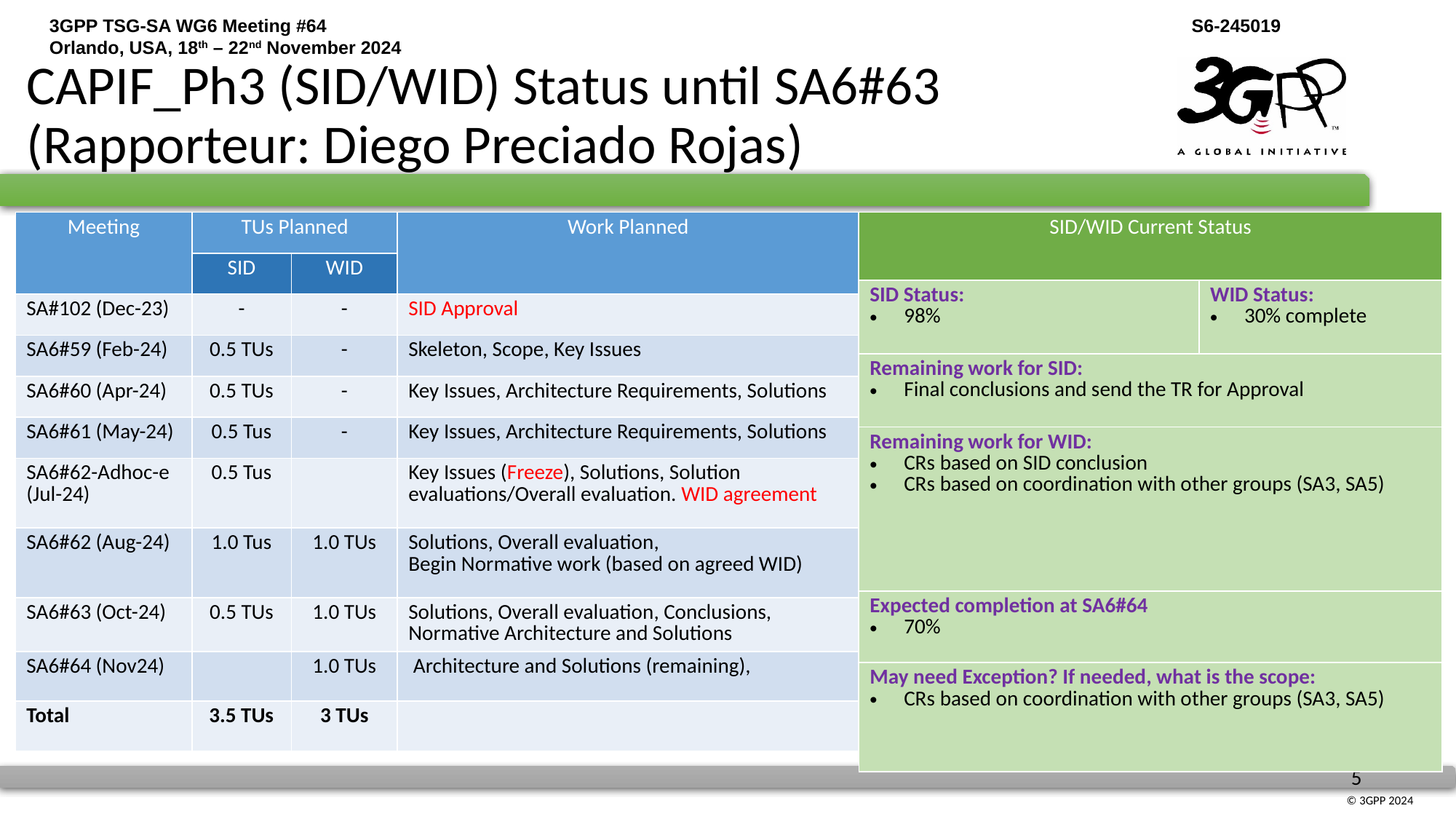

# CAPIF_Ph3 (SID/WID) Status until SA6#63 (Rapporteur: Diego Preciado Rojas)
| SID/WID Current Status |  |
| --- | --- |
| SID Status: 98% | WID Status: 30% complete |
| Remaining work for SID: Final conclusions and send the TR for Approval |  |
| Remaining work for WID: CRs based on SID conclusion CRs based on coordination with other groups (SA3, SA5) |  |
| Expected completion at SA6#64 70% |  |
| May need Exception? If needed, what is the scope: CRs based on coordination with other groups (SA3, SA5) |  |
| Meeting | TUs Planned |  | Work Planned |
| --- | --- | --- | --- |
|  | SID | WID |  |
| SA#102 (Dec-23) | - | - | SID Approval |
| SA6#59 (Feb-24) | 0.5 TUs | - | Skeleton, Scope, Key Issues |
| SA6#60 (Apr-24) | 0.5 TUs | - | Key Issues, Architecture Requirements, Solutions |
| SA6#61 (May-24) | 0.5 Tus | - | Key Issues, Architecture Requirements, Solutions |
| SA6#62-Adhoc-e (Jul-24) | 0.5 Tus |  | Key Issues (Freeze), Solutions, Solution evaluations/Overall evaluation. WID agreement |
| SA6#62 (Aug-24) | 1.0 Tus | 1.0 TUs | Solutions, Overall evaluation, Begin Normative work (based on agreed WID) |
| SA6#63 (Oct-24) | 0.5 TUs | 1.0 TUs | Solutions, Overall evaluation, Conclusions, Normative Architecture and Solutions |
| SA6#64 (Nov24) |  | 1.0 TUs | Architecture and Solutions (remaining), |
| Total | 3.5 TUs | 3 TUs |  |